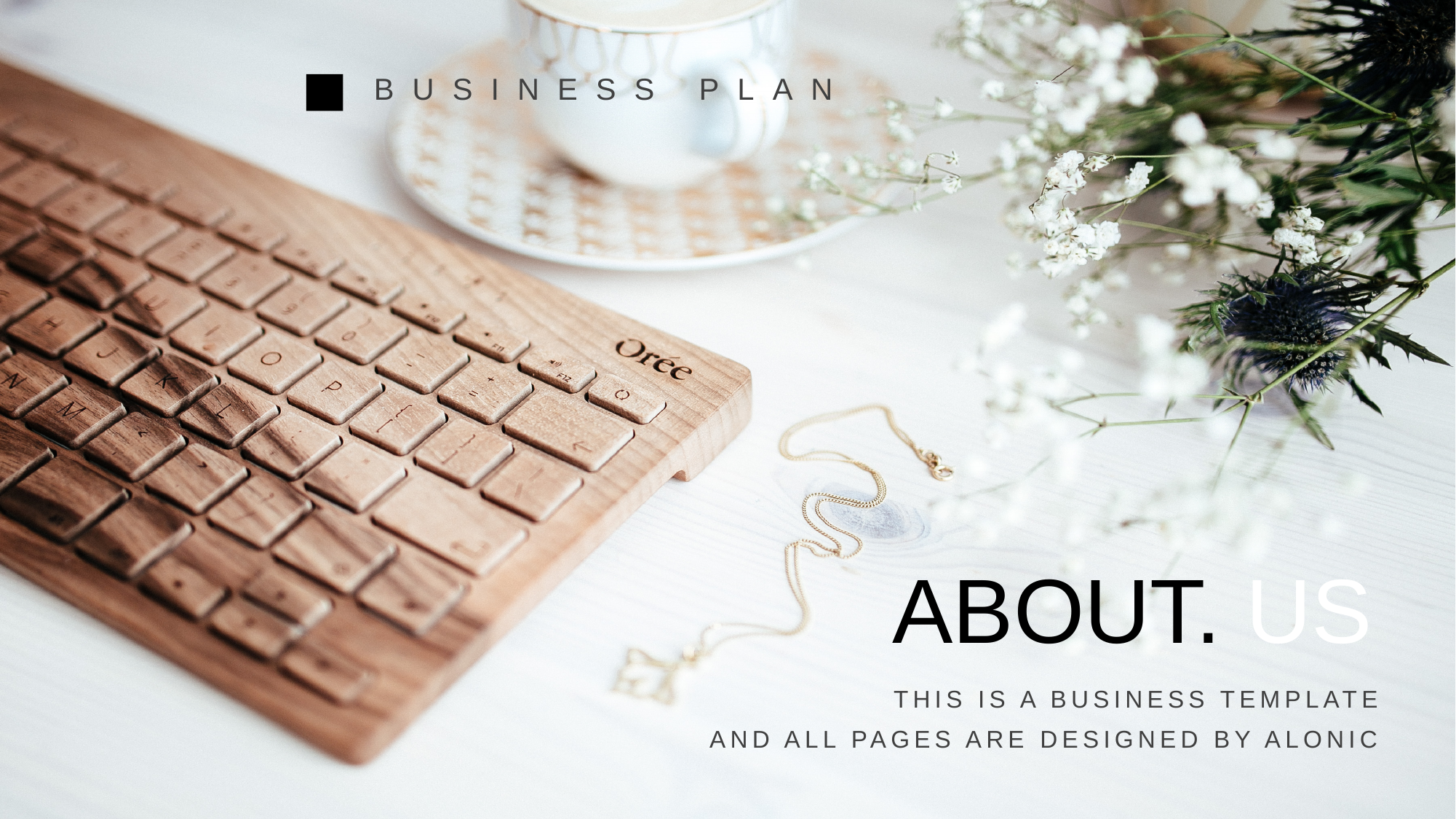

BUSINESS PLAN
ABOUT. US
THIS IS A BUSINESS TEMPLATE
AND ALL PAGES ARE DESIGNED BY ALONIC